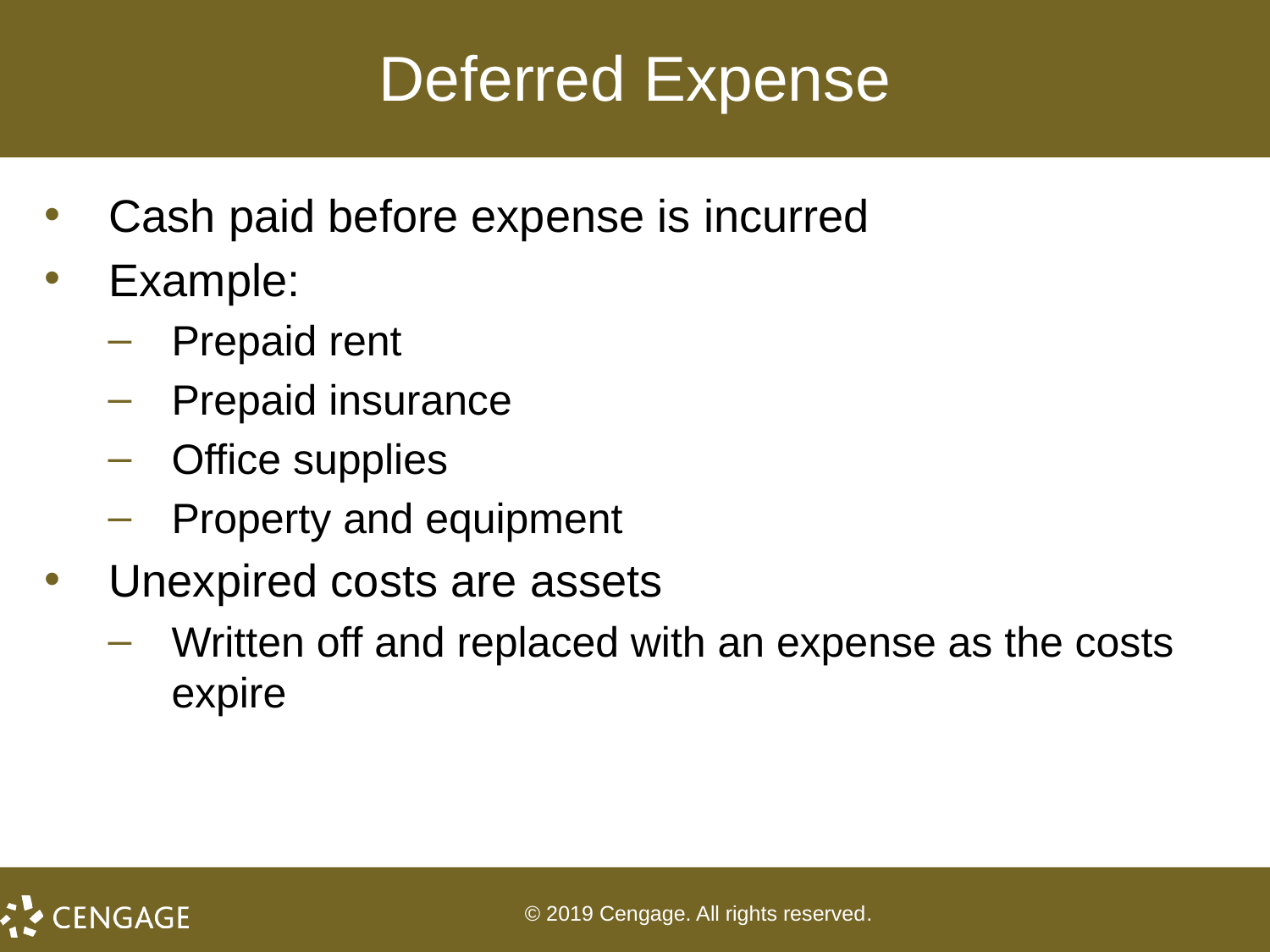

# Deferred Expense
Cash paid before expense is incurred
Example:
Prepaid rent
Prepaid insurance
Office supplies
Property and equipment
Unexpired costs are assets
Written off and replaced with an expense as the costs expire